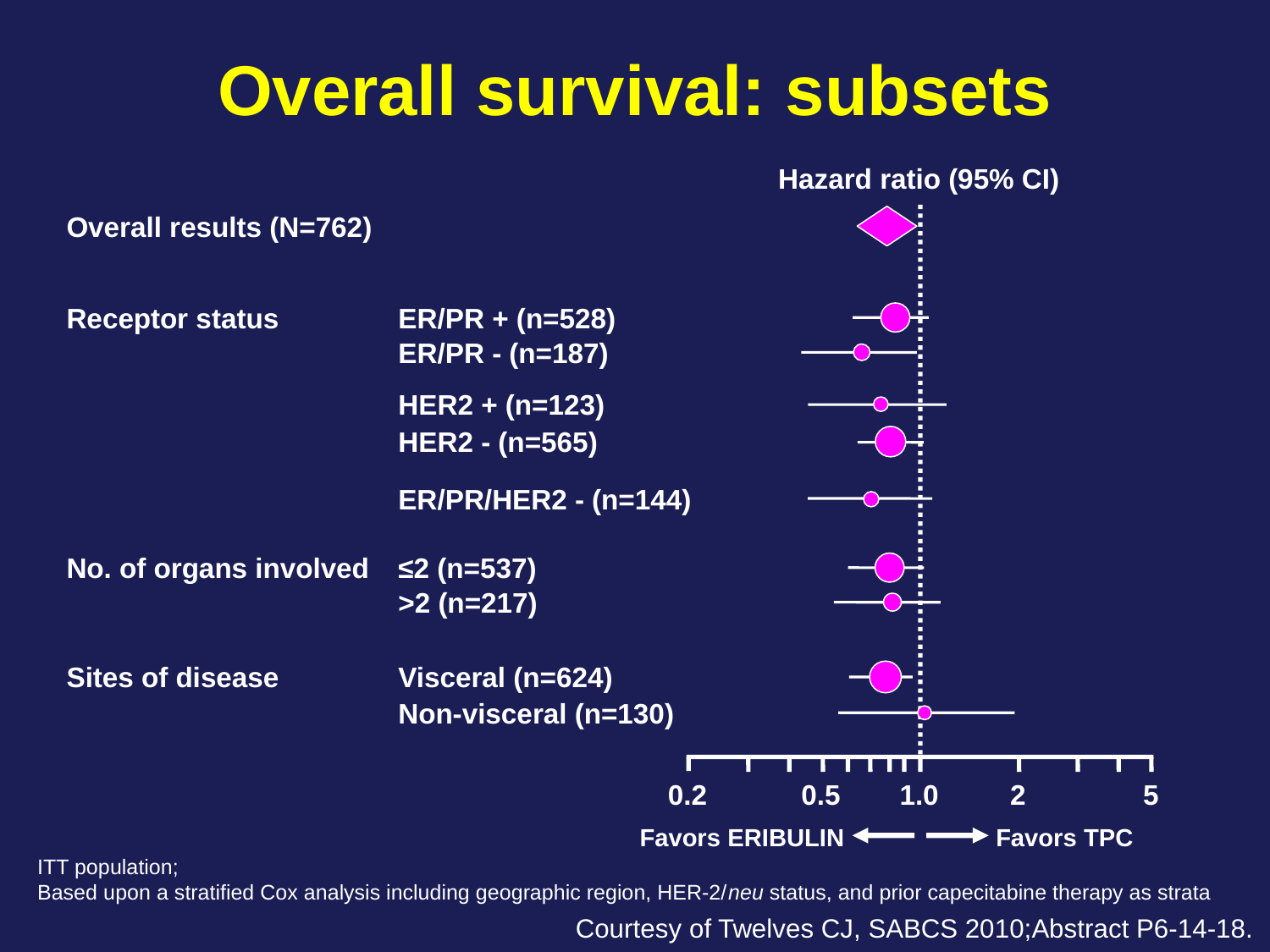

Overall survival: subsets
Hazard ratio (95% CI)
Overall results (N=762)

Receptor status
ER/PR + (n=528)

ER/PR - (n=187)

HER2 + (n=123)

HER2 - (n=565)

ER/PR/HER2 - (n=144)

No. of organs involved
≤2 (n=537)

>2 (n=217)

Visceral (n=624)
Sites of disease

Non-visceral (n=130)

0.2
0.5
1.0
2
5
Favors ERIBULIN
Favors TPC

ITT population;
Based upon a stratified Cox analysis including geographic region, HER-2/neu status, and prior capecitabine therapy as strata
Courtesy of Twelves CJ, SABCS 2010;Abstract P6-14-18.